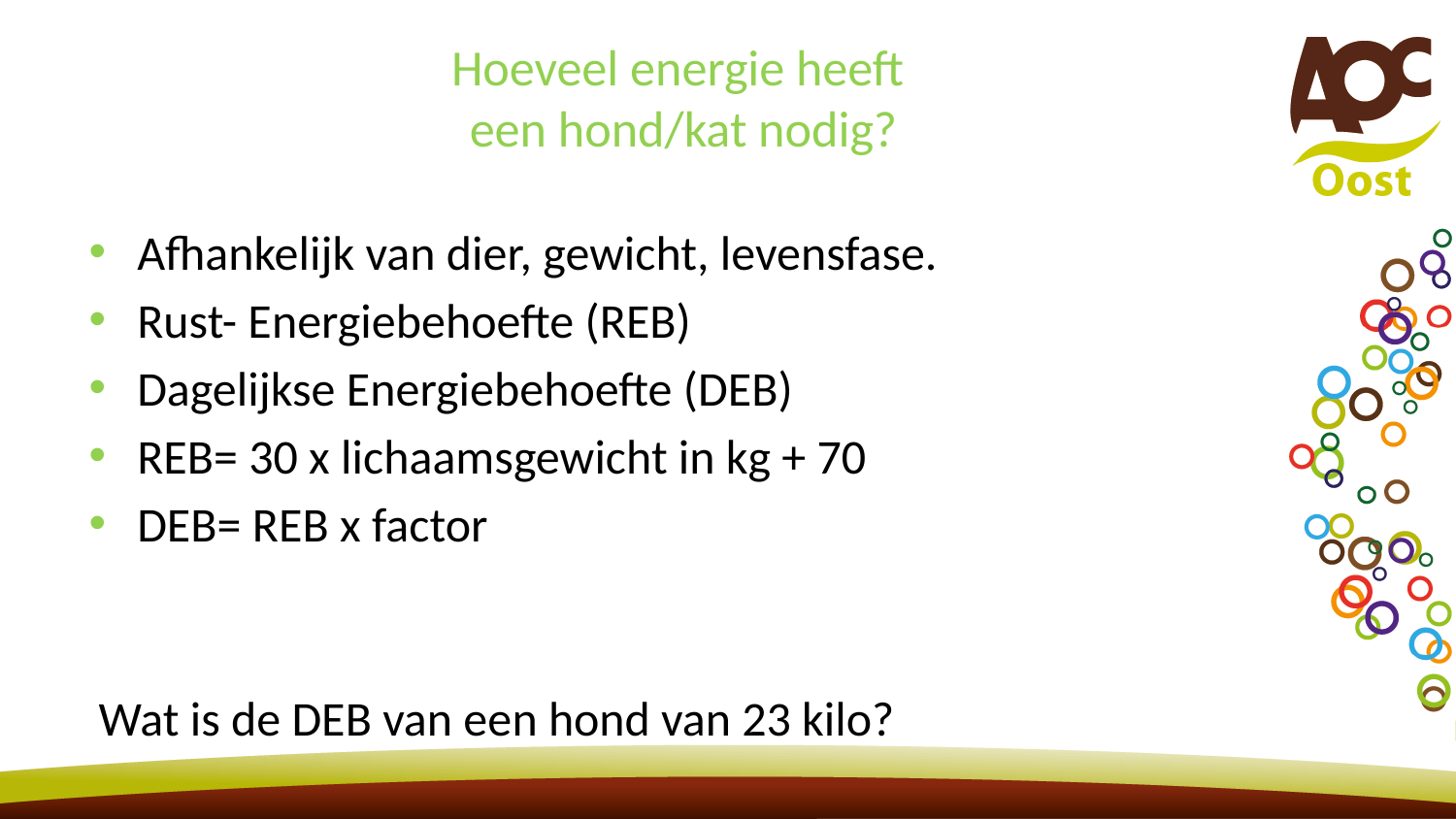

# Hoeveel energie heeft een hond/kat nodig?
Afhankelijk van dier, gewicht, levensfase.
Rust- Energiebehoefte (REB)
Dagelijkse Energiebehoefte (DEB)
REB= 30 x lichaamsgewicht in kg + 70
DEB= REB x factor

Wat is de DEB van een hond van 23 kilo?